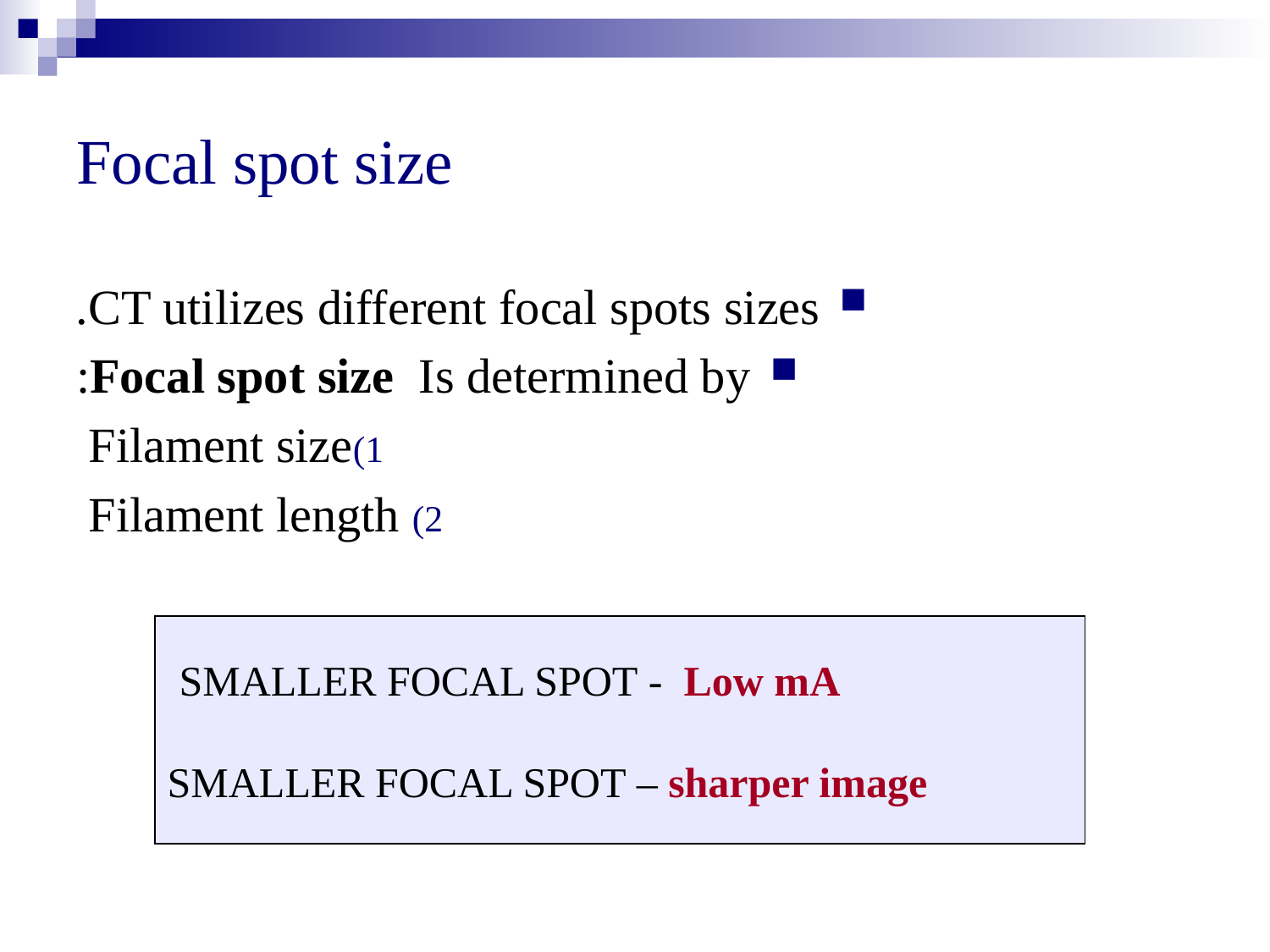

# Focal spot size
CT utilizes different focal spots sizes.
Focal spot size  Is determined by:
Filament size
 Filament length

SMALLER FOCAL SPOT -  Low mA

SMALLER FOCAL SPOT – sharper image